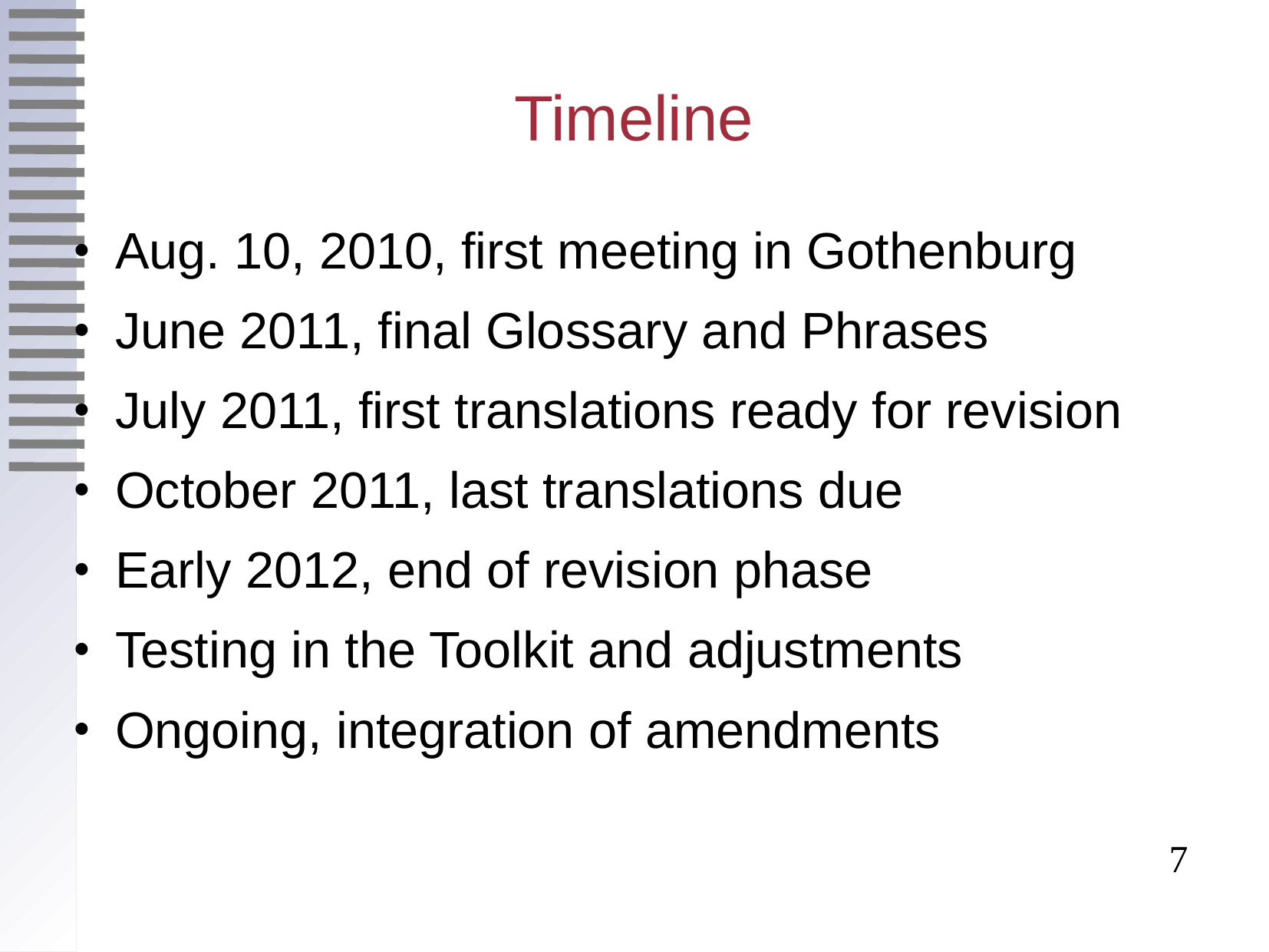

# Timeline
Aug. 10, 2010, first meeting in Gothenburg
June 2011, final Glossary and Phrases
July 2011, first translations ready for revision
October 2011, last translations due
Early 2012, end of revision phase
Testing in the Toolkit and adjustments
Ongoing, integration of amendments